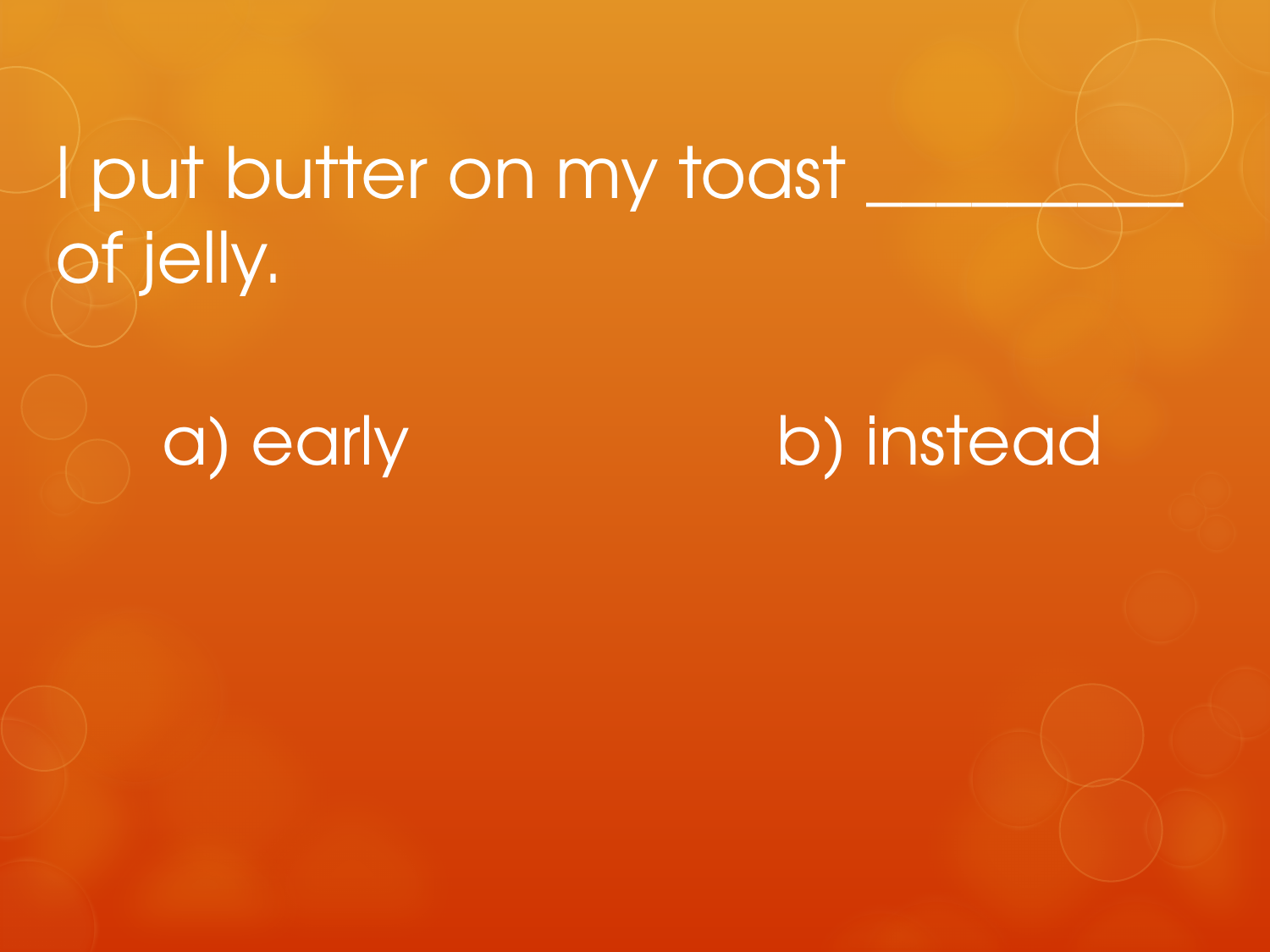

# I put butter on my toast _________ of jelly.
a) early
b) instead